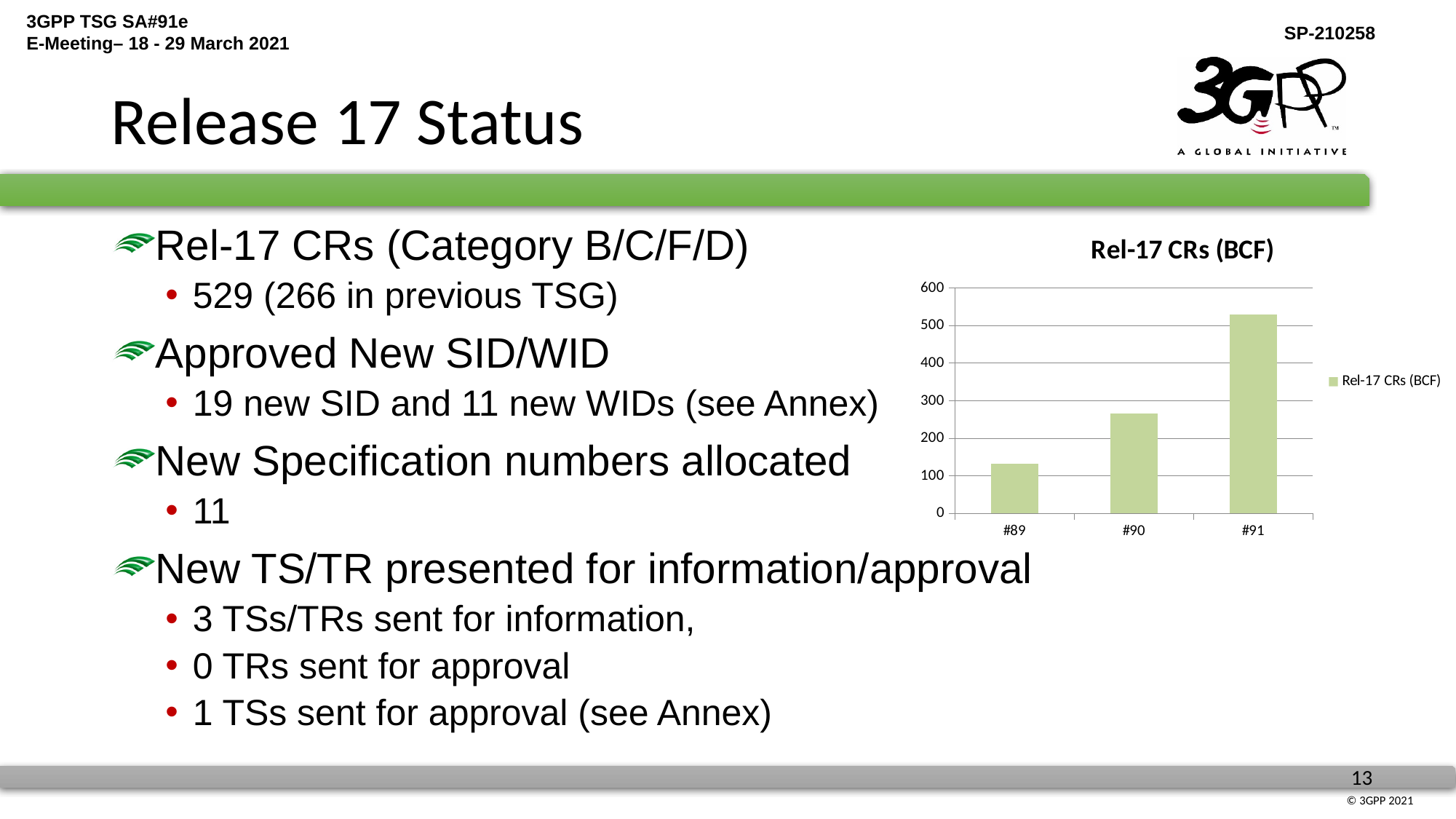

# Release 17 Status
Rel-17 CRs (Category B/C/F/D)
529 (266 in previous TSG)
Approved New SID/WID
19 new SID and 11 new WIDs (see Annex)
New Specification numbers allocated
11
New TS/TR presented for information/approval
3 TSs/TRs sent for information,
0 TRs sent for approval
1 TSs sent for approval (see Annex)

### Chart:

| Category | Rel-17 CRs (BCF) |
|---|---|
| #89 | 132.0 |
| #90 | 266.0 |
| #91 | 529.0 |